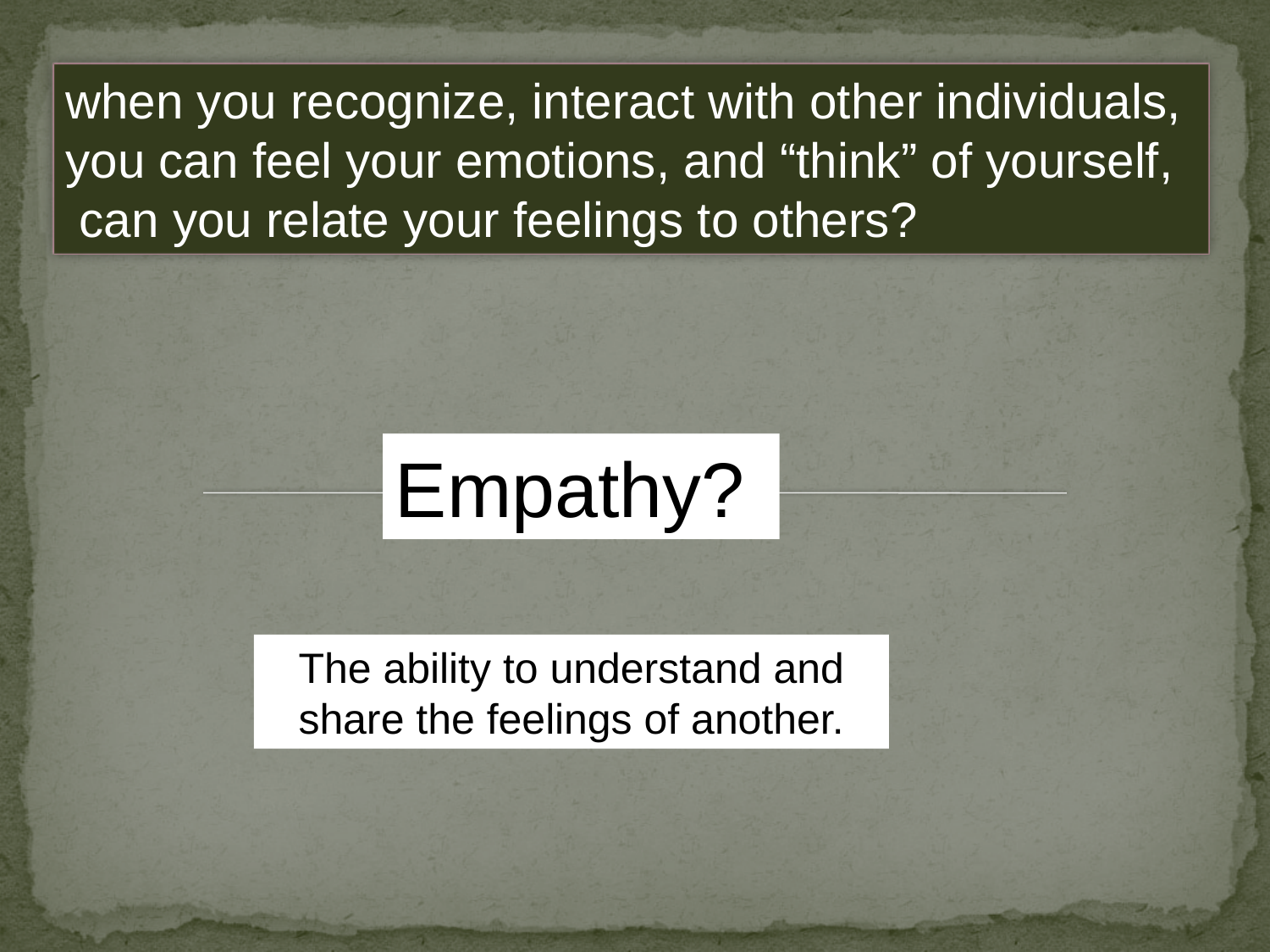

when you recognize, interact with other individuals,
you can feel your emotions, and “think” of yourself,
 can you relate your feelings to others?
Empathy?
The ability to understand and share the feelings of another.